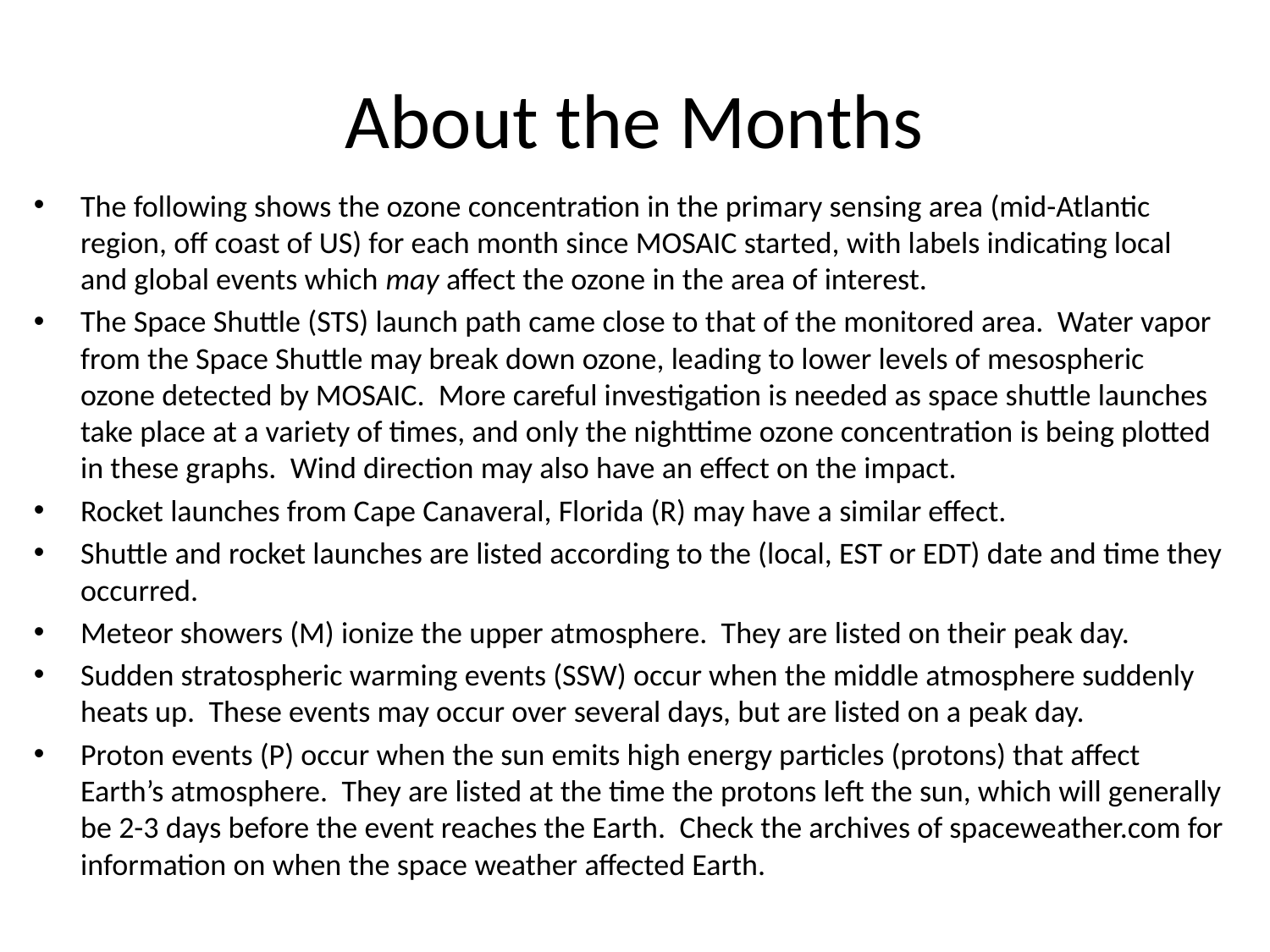

# About the Months
The following shows the ozone concentration in the primary sensing area (mid-Atlantic region, off coast of US) for each month since MOSAIC started, with labels indicating local and global events which may affect the ozone in the area of interest.
The Space Shuttle (STS) launch path came close to that of the monitored area.  Water vapor from the Space Shuttle may break down ozone, leading to lower levels of mesospheric ozone detected by MOSAIC.  More careful investigation is needed as space shuttle launches take place at a variety of times, and only the nighttime ozone concentration is being plotted in these graphs.  Wind direction may also have an effect on the impact.
Rocket launches from Cape Canaveral, Florida (R) may have a similar effect.
Shuttle and rocket launches are listed according to the (local, EST or EDT) date and time they occurred.
Meteor showers (M) ionize the upper atmosphere.  They are listed on their peak day.
Sudden stratospheric warming events (SSW) occur when the middle atmosphere suddenly heats up.  These events may occur over several days, but are listed on a peak day.
Proton events (P) occur when the sun emits high energy particles (protons) that affect Earth’s atmosphere.  They are listed at the time the protons left the sun, which will generally be 2-3 days before the event reaches the Earth.  Check the archives of spaceweather.com for information on when the space weather affected Earth.